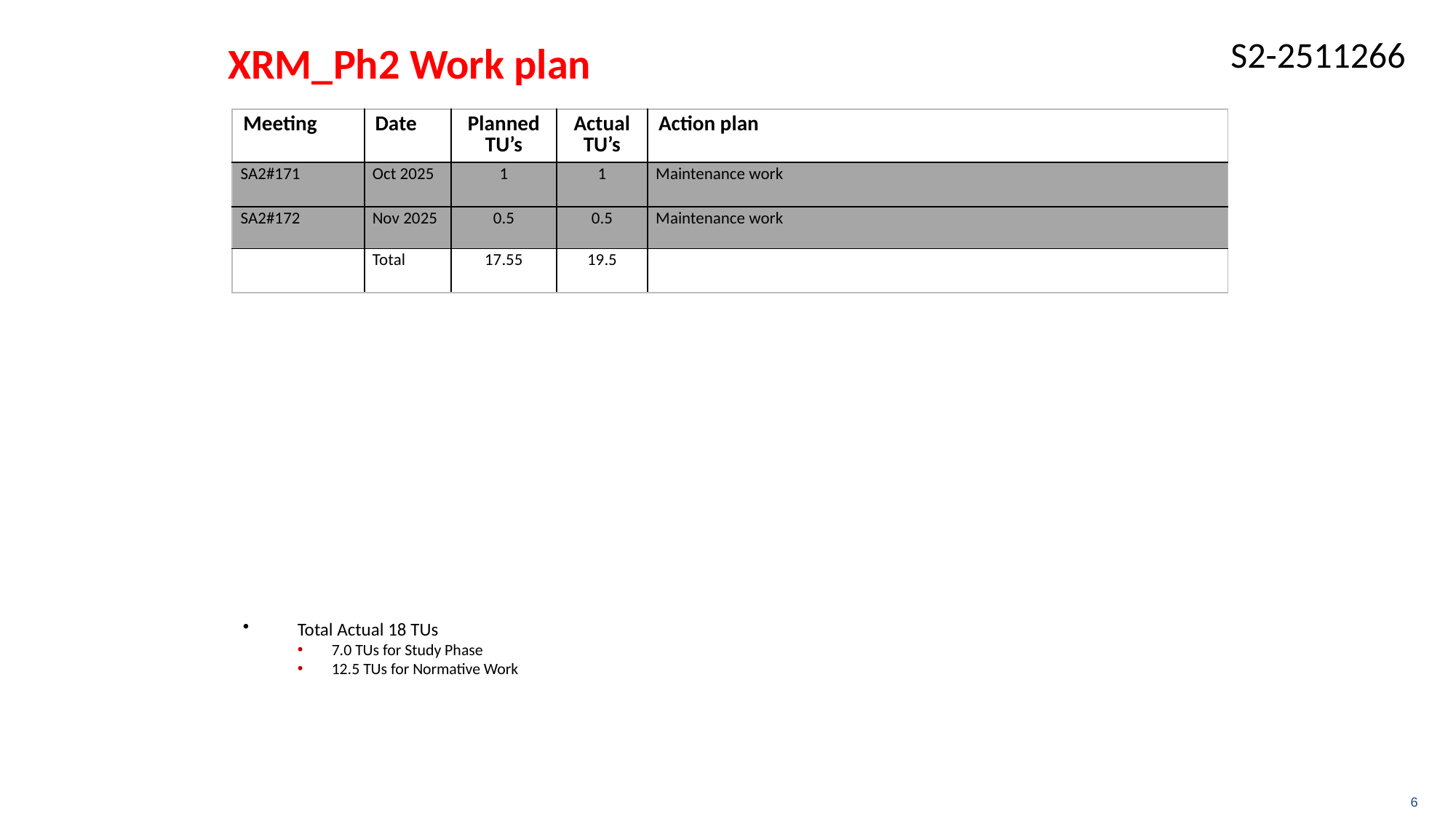

XRM_Ph2 Work plan
| Meeting | Date | Planned TU’s | Actual TU’s | Action plan |
| --- | --- | --- | --- | --- |
| SA2#171 | Oct 2025 | 1 | 1 | Maintenance work |
| SA2#172 | Nov 2025 | 0.5 | 0.5 | Maintenance work |
|  | Total | 17.55 | 19.5 |  |
Total Actual 18 TUs
7.0 TUs for Study Phase
12.5 TUs for Normative Work